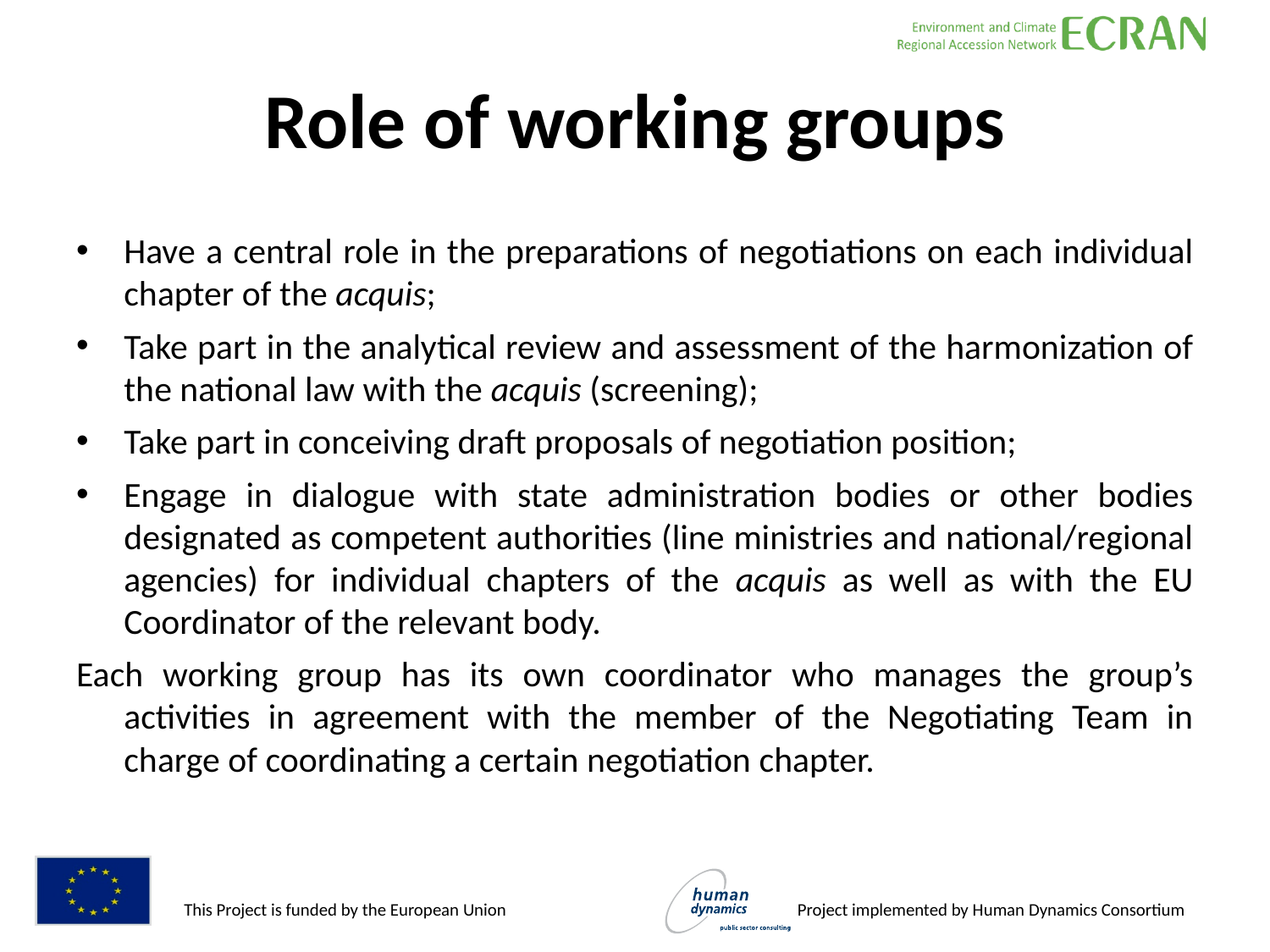

# Role of working groups
Have a central role in the preparations of negotiations on each individual chapter of the acquis;
Take part in the analytical review and assessment of the harmonization of the national law with the acquis (screening);
Take part in conceiving draft proposals of negotiation position;
Engage in dialogue with state administration bodies or other bodies designated as competent authorities (line ministries and national/regional agencies) for individual chapters of the acquis as well as with the EU Coordinator of the relevant body.
Each working group has its own coordinator who manages the group’s activities in agreement with the member of the Negotiating Team in charge of coordinating a certain negotiation chapter.